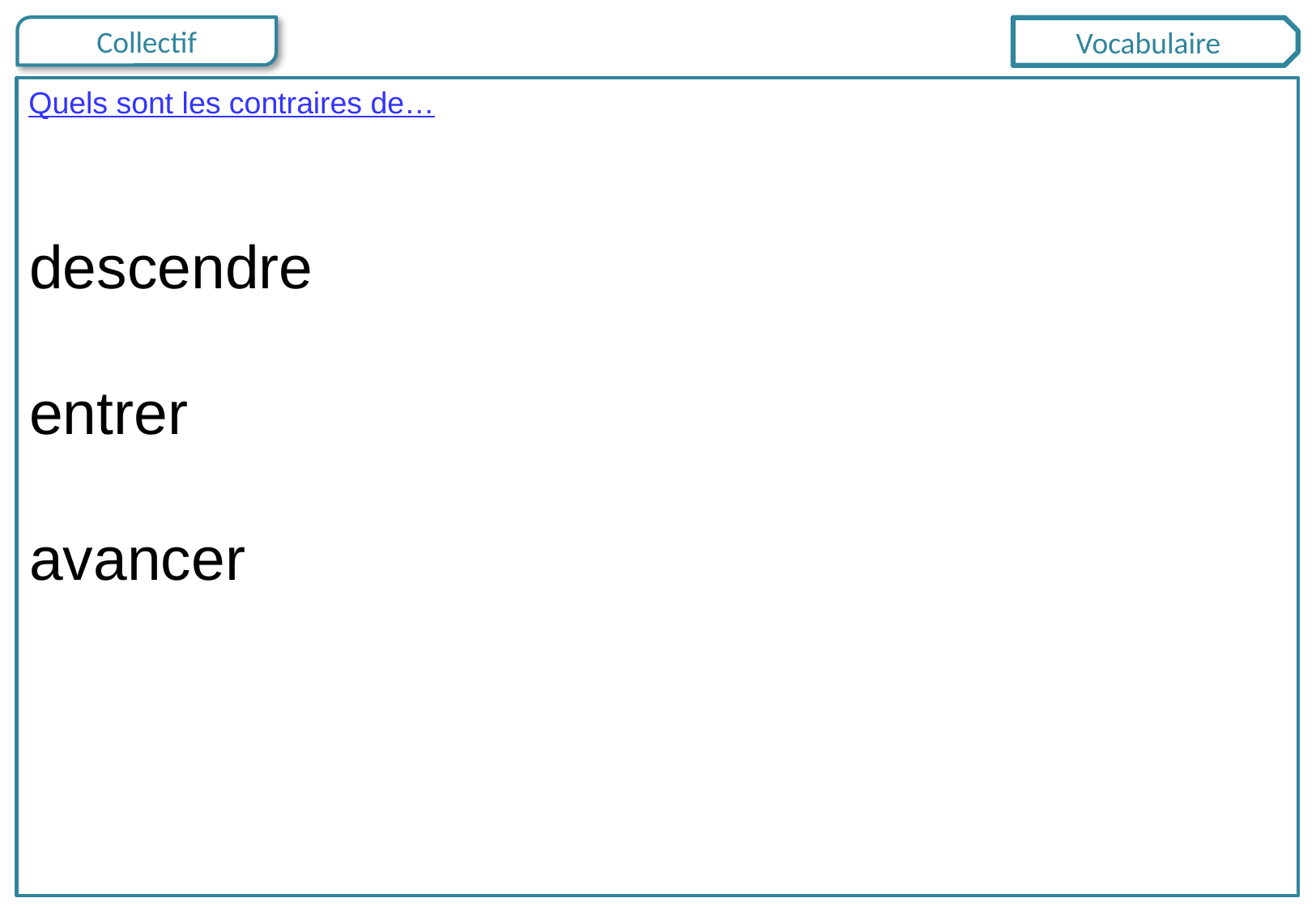

Vocabulaire
Quels sont les contraires de…
descendre
entrer
avancer